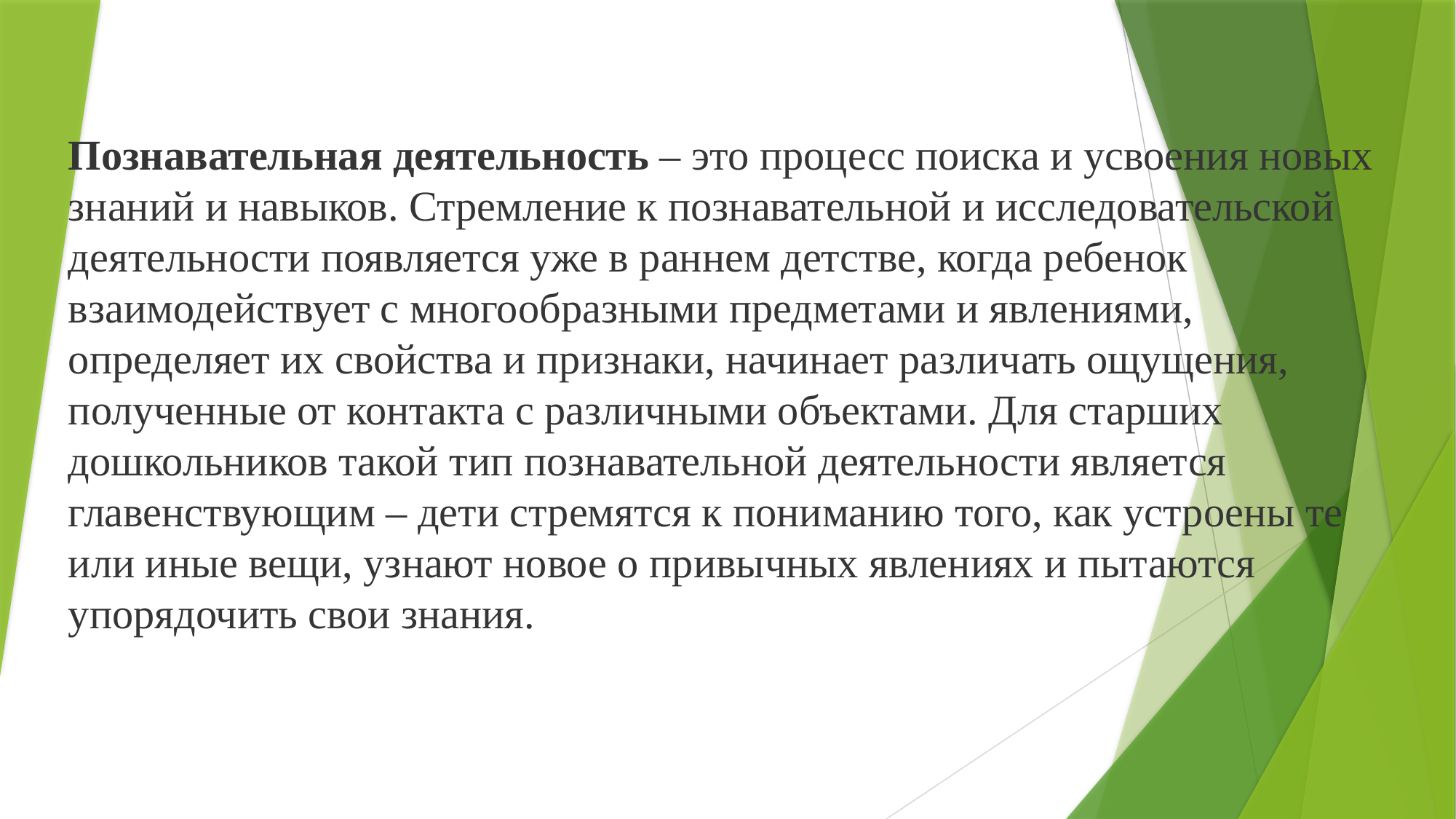

Познавательная деятельность – это процесс поиска и усвоения новых знаний и навыков. Стремление к познавательной и исследовательской деятельности появляется уже в раннем детстве, когда ребенок взаимодействует с многообразными предметами и явлениями, определяет их свойства и признаки, начинает различать ощущения, полученные от контакта с различными объектами. Для старших дошкольников такой тип познавательной деятельности является главенствующим – дети стремятся к пониманию того, как устроены те или иные вещи, узнают новое о привычных явлениях и пытаются упорядочить свои знания.